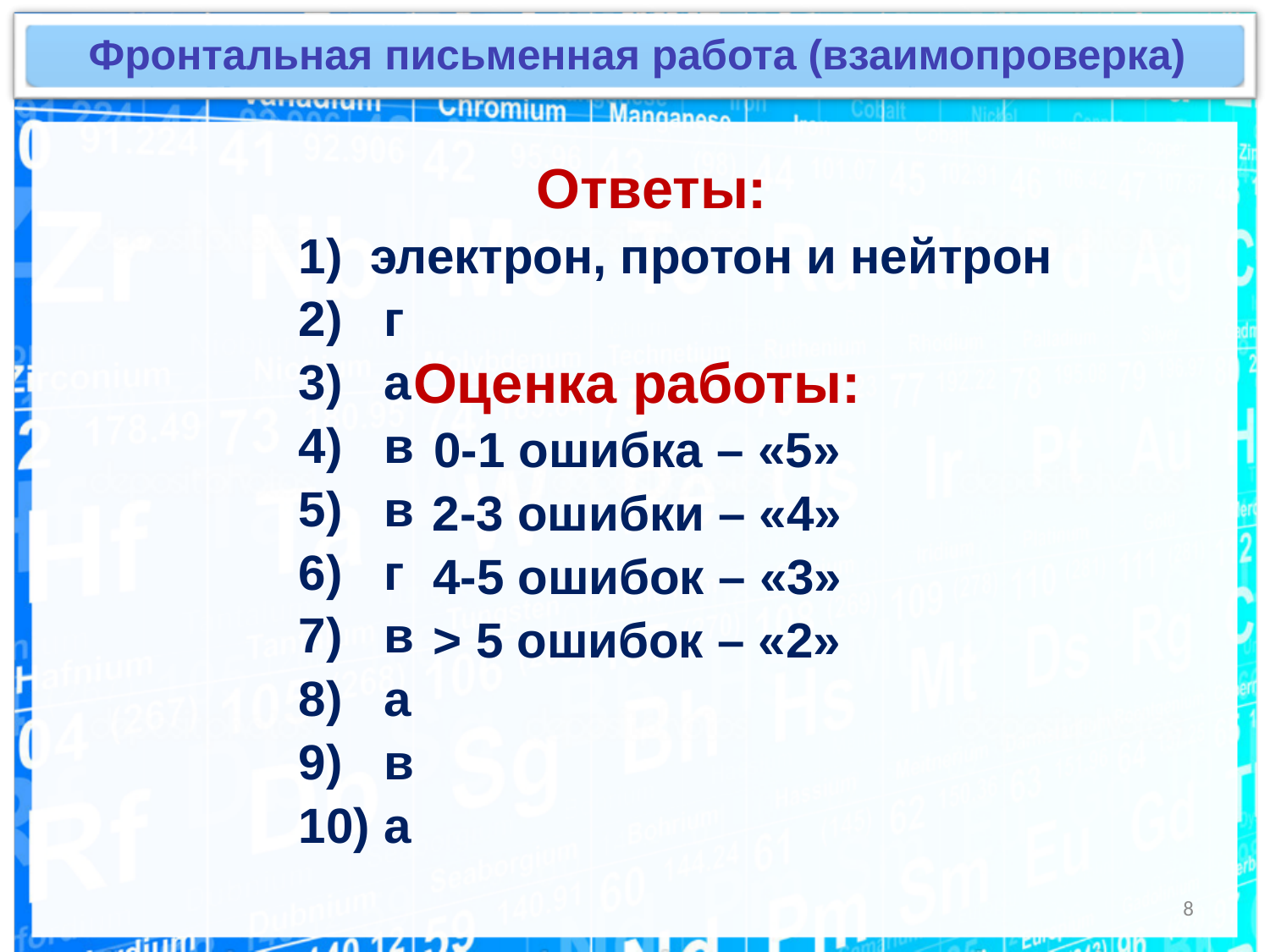

Фронтальная письменная работа (взаимопроверка)
Ответы:
электрон, протон и нейтрон
 г
 а
 в
 в
 г
 в
 а
 в
 а
Оценка работы:
0-1 ошибка – «5»
2-3 ошибки – «4»
4-5 ошибок – «3»
> 5 ошибок – «2»
8